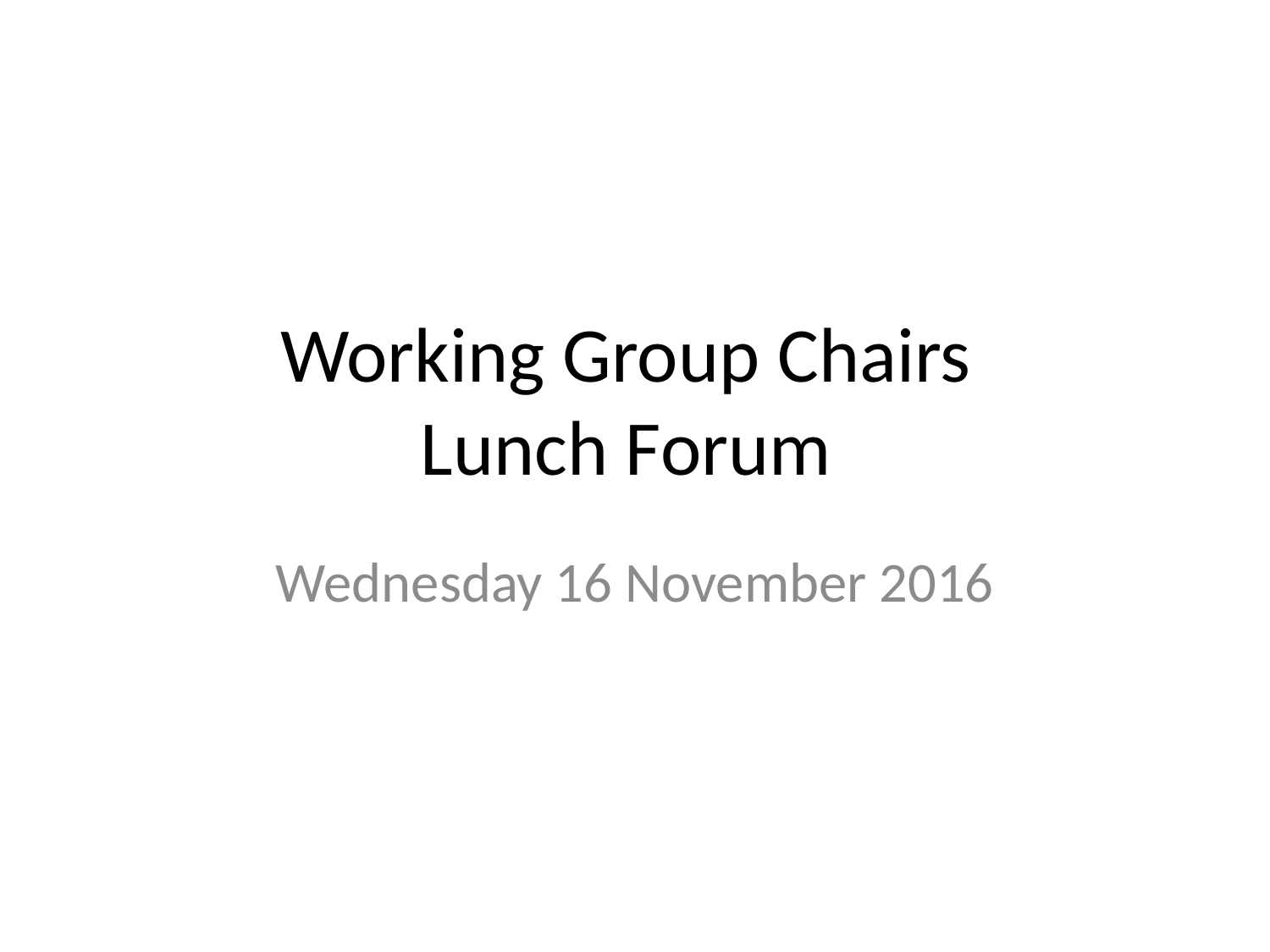

# Working Group Chairs Lunch Forum
Wednesday 16 November 2016